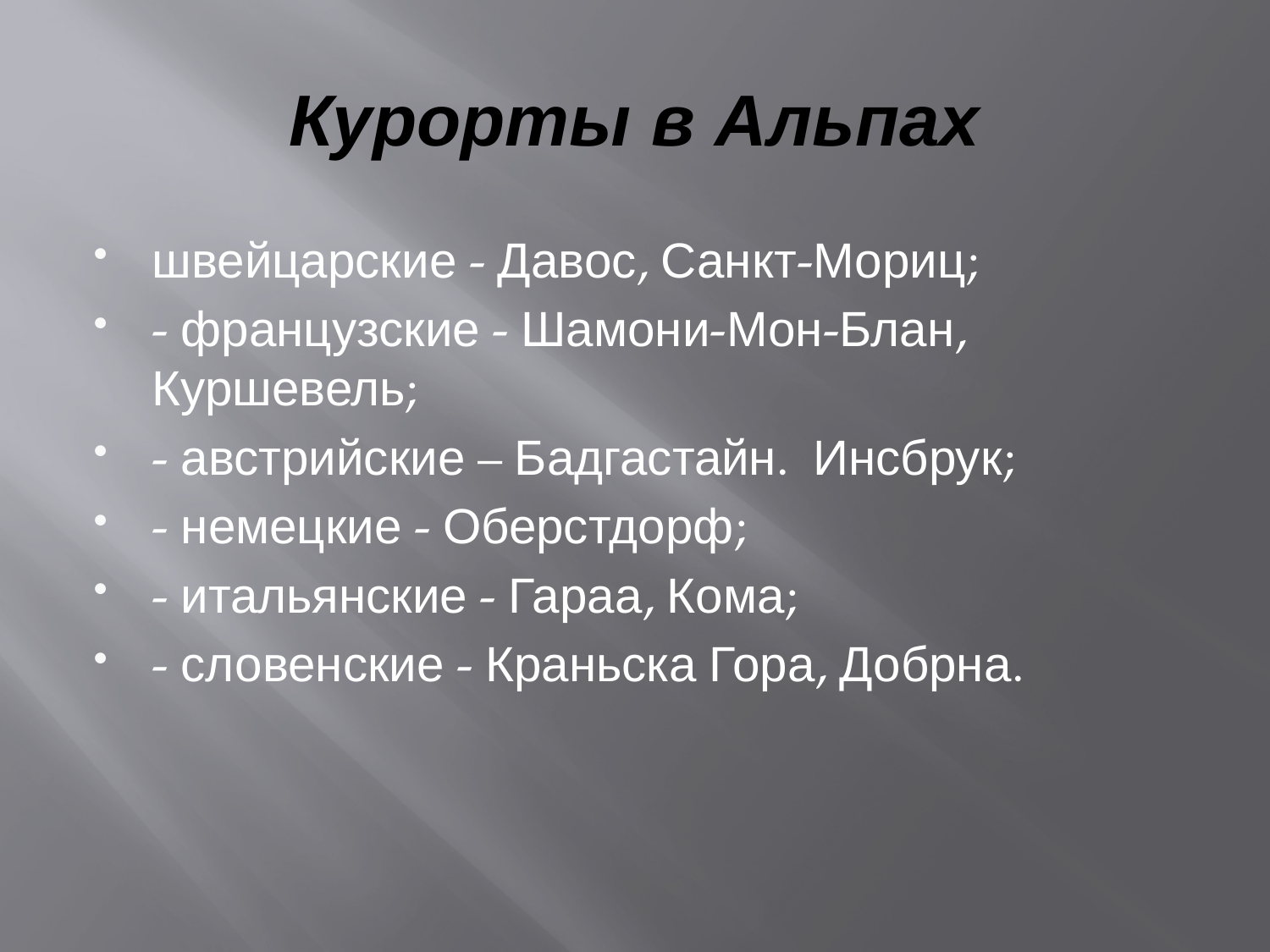

# Курорты в Альпах
швейцарские - Давос, Санкт-Мориц;
- французские - Шамони-Мон-Блан, Куршевель;
- австрийские – Бадгастайн.  Инсбрук;
- немецкие - Оберстдорф;
- итальянские - Гараа, Кома;
- словенские - Краньска Гора, Добрна.